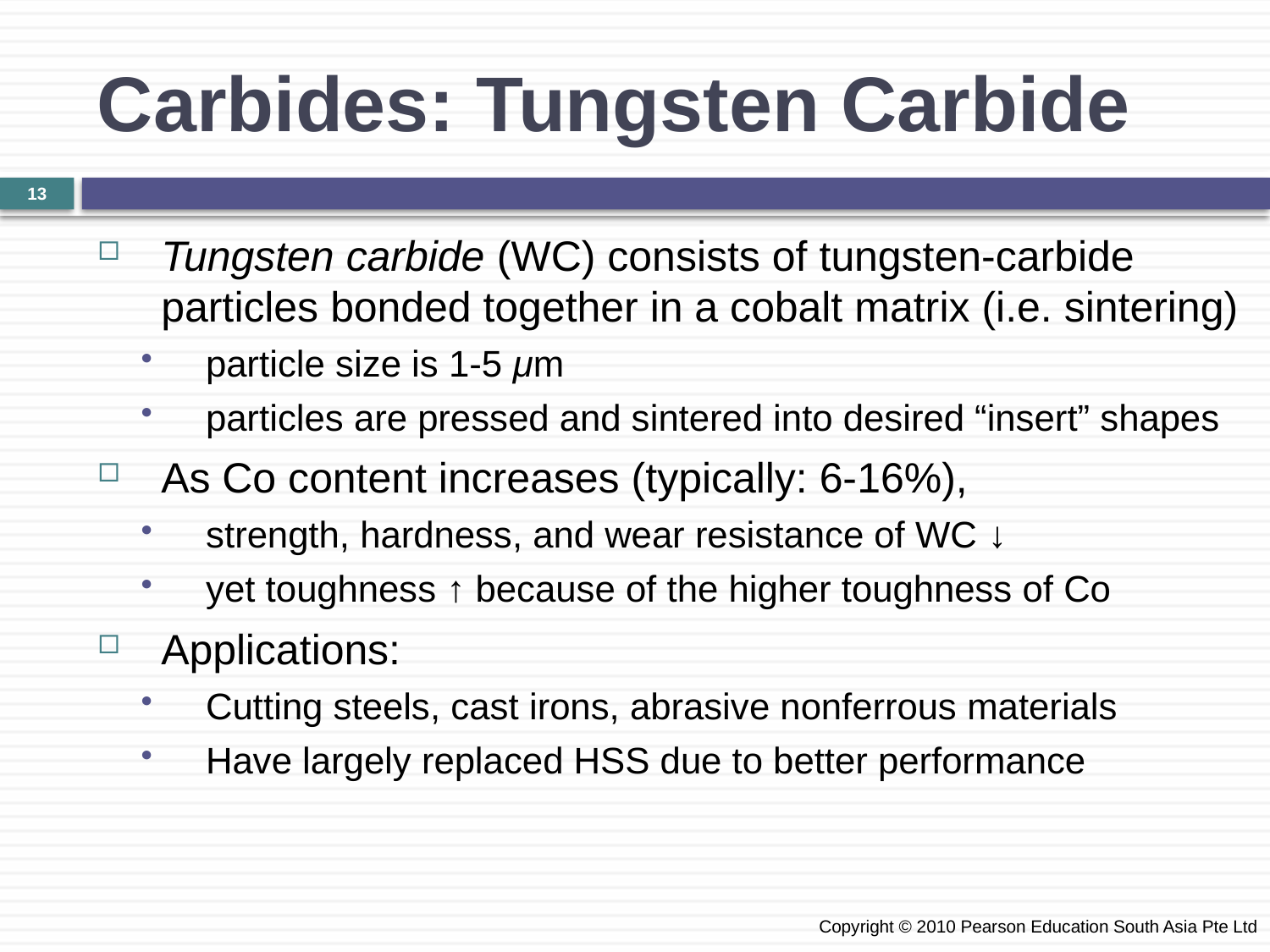

Carbides: Tungsten Carbide
13
Tungsten carbide (WC) consists of tungsten-carbide particles bonded together in a cobalt matrix (i.e. sintering)
particle size is 1-5 μm
particles are pressed and sintered into desired “insert” shapes
As Co content increases (typically: 6-16%),
strength, hardness, and wear resistance of WC ↓
yet toughness ↑ because of the higher toughness of Co
Applications:
Cutting steels, cast irons, abrasive nonferrous materials
Have largely replaced HSS due to better performance
   Copyright © 2010 Pearson Education South Asia Pte Ltd